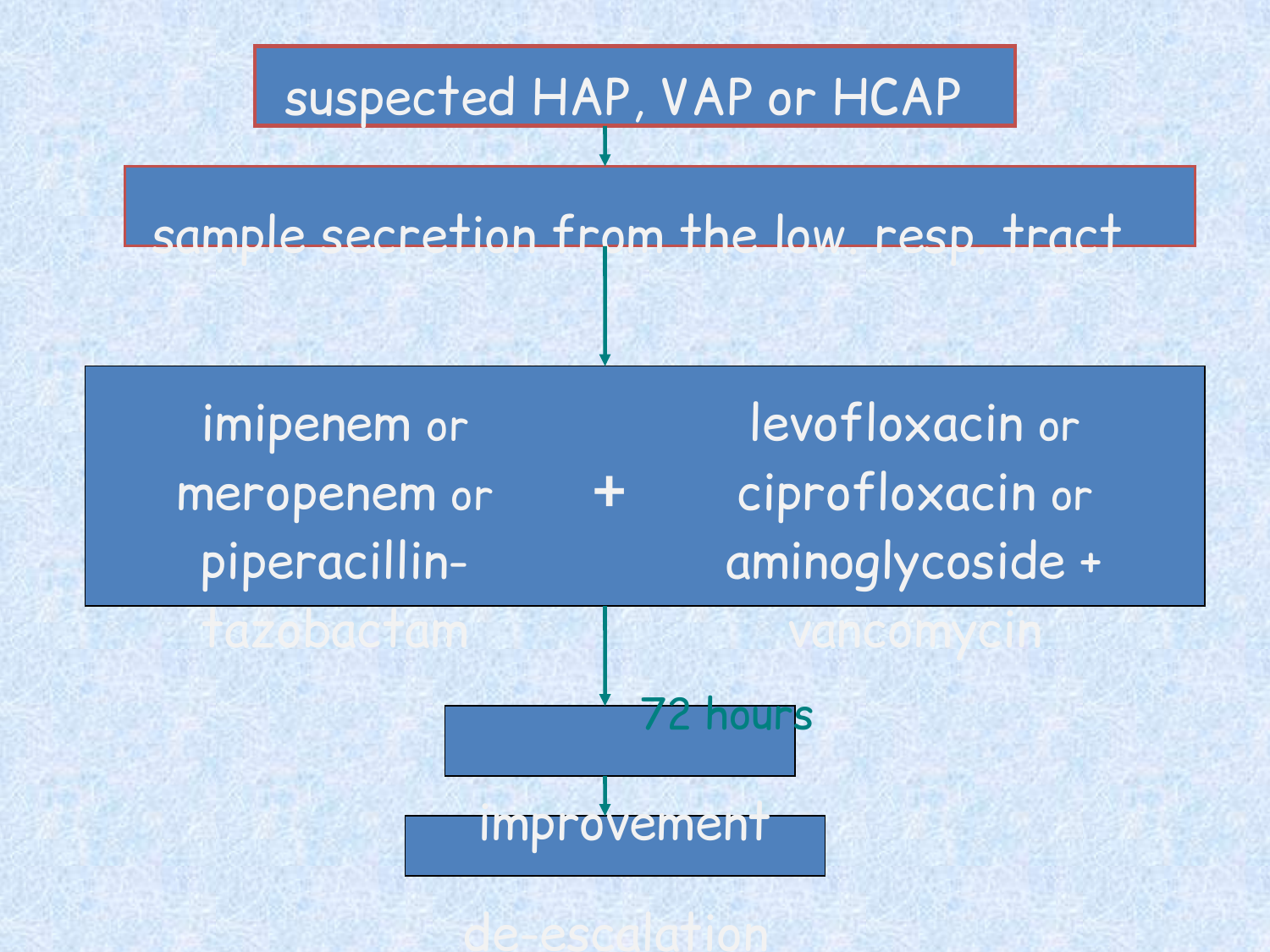

#

| suspected HAP, VAP or HCAP |  |
| --- | --- |
| sample secretion from the low. resp. tract |  |
|  |  |
| imipenem or meropenem or piperacillin-tazobactam | levofloxacin or ciprofloxacin or aminoglycoside + vancomycin |
| 72 hours |  |
| improvement |  |
| de-escalation |  |

+